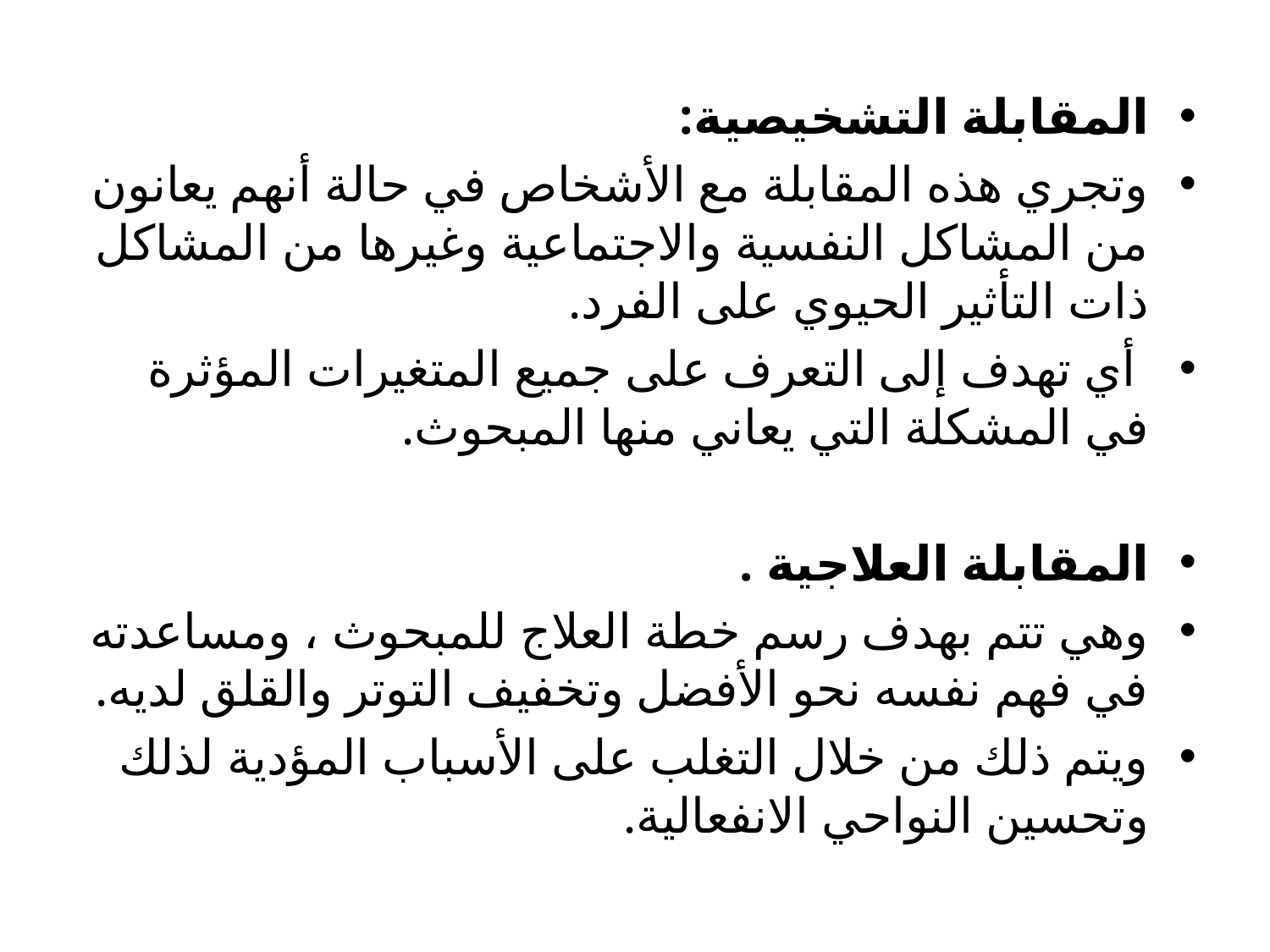

المقابلة التشخيصية:
وتجري هذه المقابلة مع الأشخاص في حالة أنهم يعانون من المشاكل النفسية والاجتماعية وغيرها من المشاكل ذات التأثير الحيوي على الفرد.
 	أي تهدف إلى التعرف على جميع المتغيرات المؤثرة في المشكلة التي يعاني منها المبحوث.

المقابلة العلاجية .
وهي تتم بهدف رسم خطة العلاج للمبحوث ، ومساعدته في فهم نفسه نحو الأفضل وتخفيف التوتر والقلق لديه.
ويتم ذلك من خلال التغلب على الأسباب المؤدية لذلك وتحسين النواحي الانفعالية.